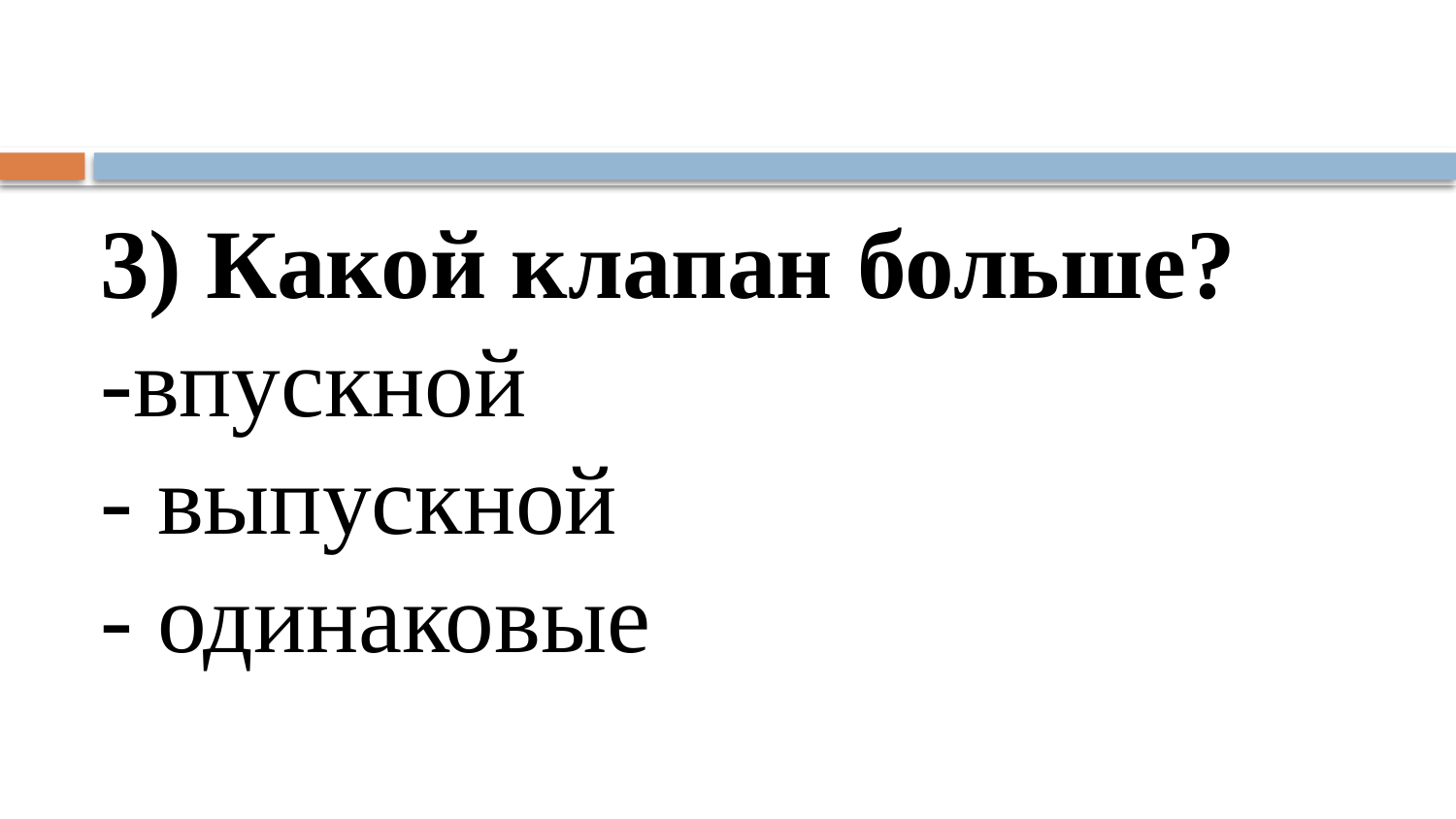

# 3) Какой клапан больше? -впускной - выпускной - одинаковые